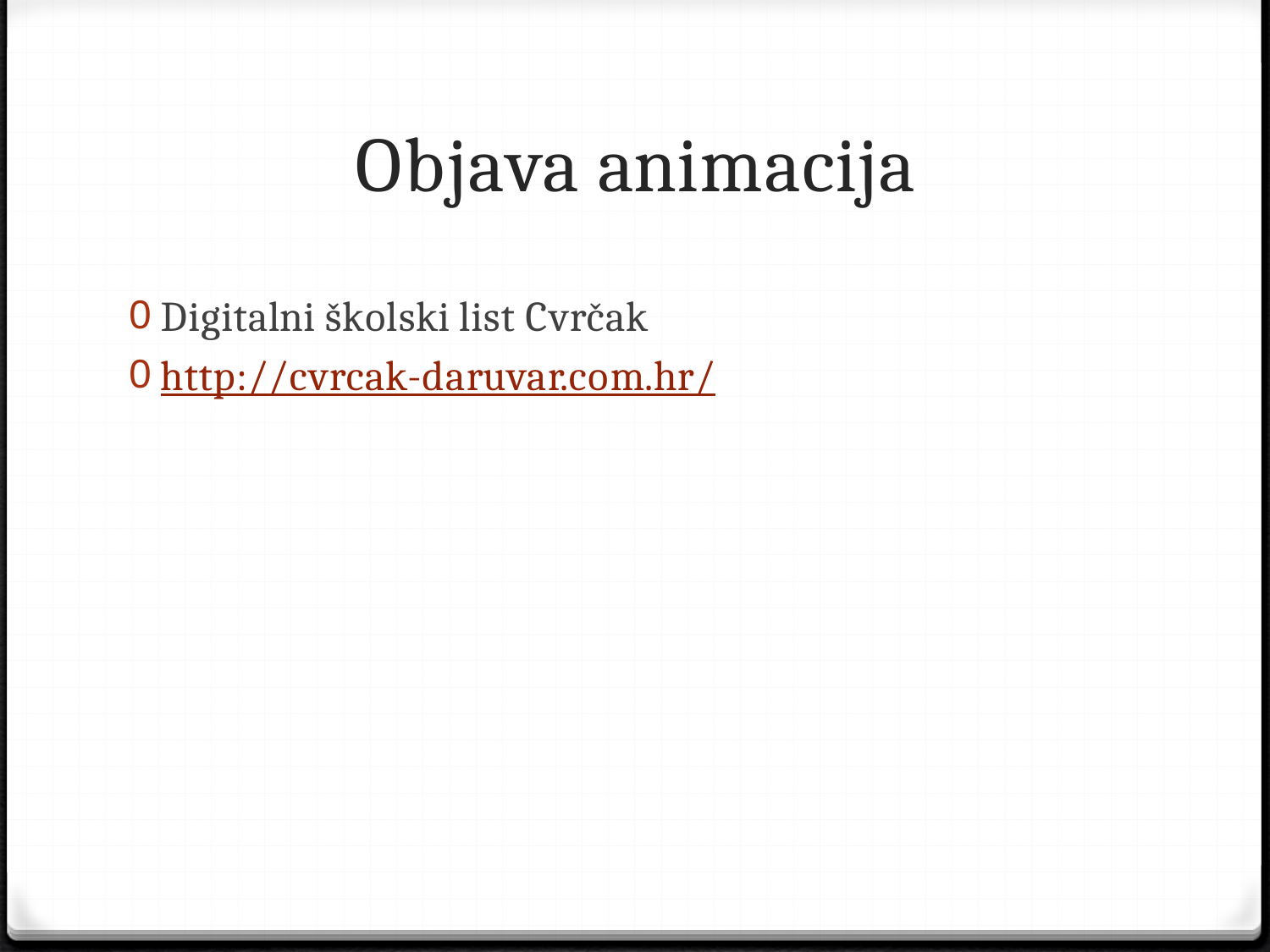

# Objava animacija
Digitalni školski list Cvrčak
http://cvrcak-daruvar.com.hr/